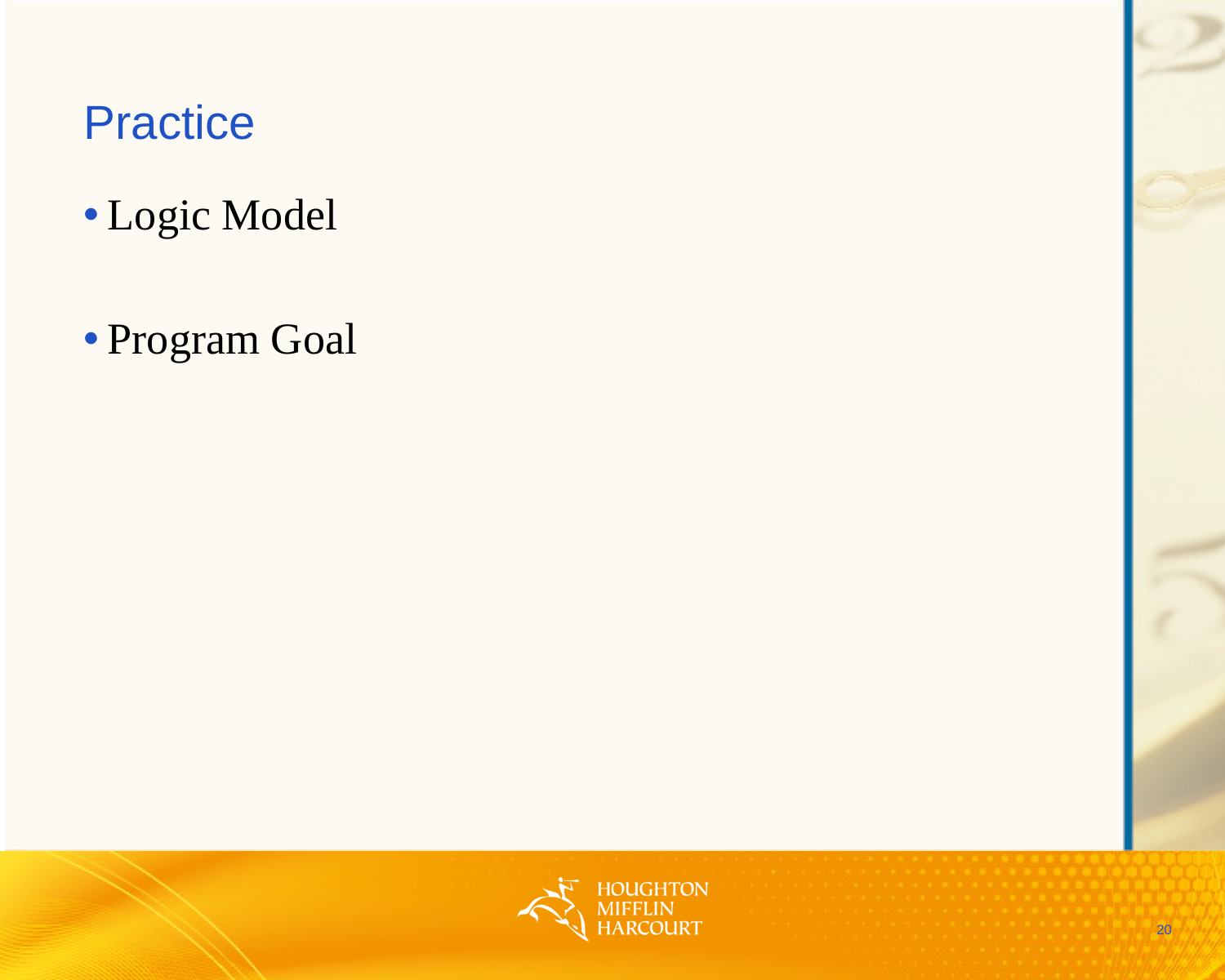

# Practice

Logic Model

Program Goal

20